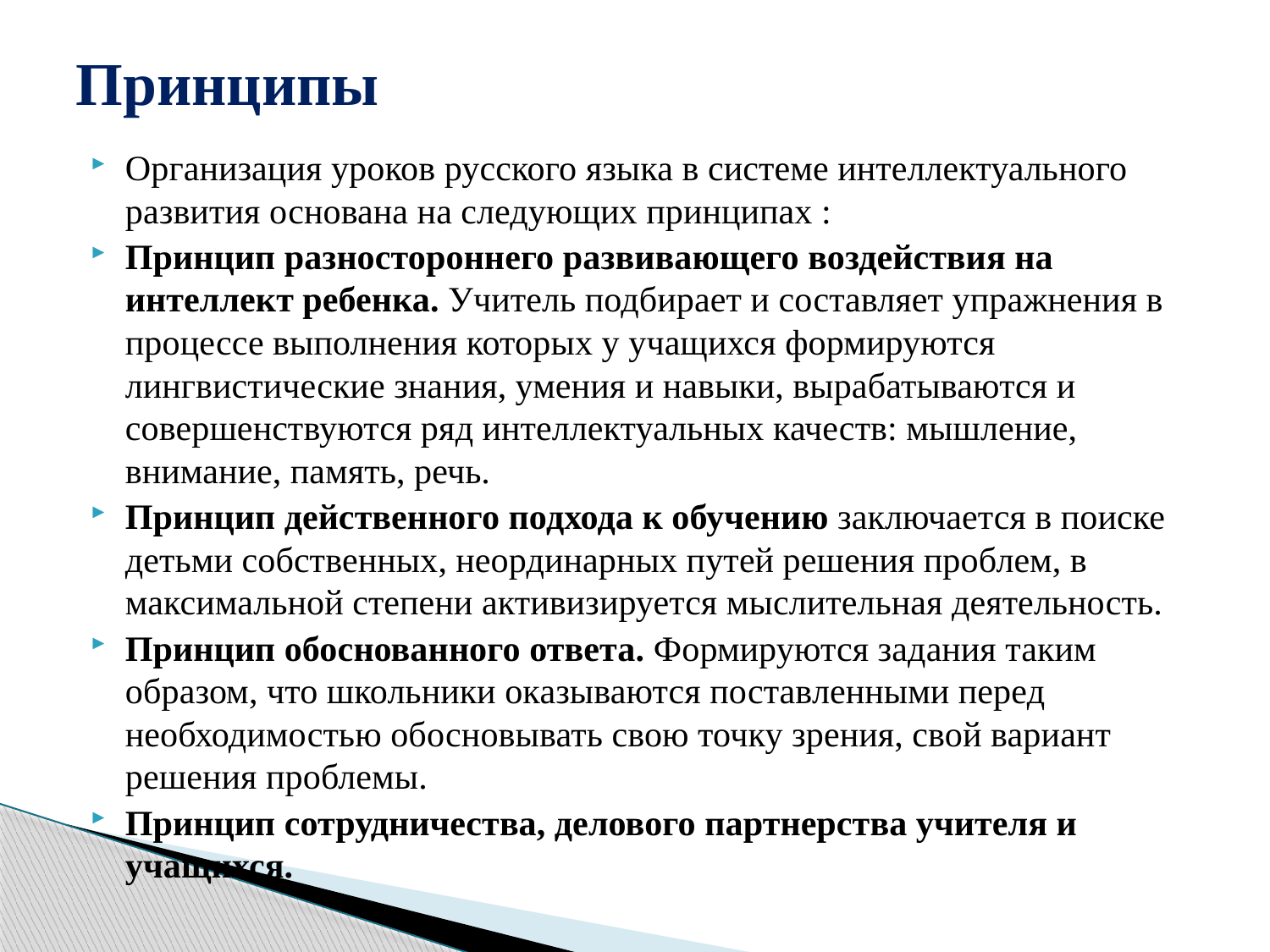

# Принципы
Организация уроков русского языка в системе интеллектуального развития основана на следующих принципах :
Принцип разностороннего развивающего воздействия на интеллект ребенка. Учитель подбирает и составляет упражнения в процессе выполнения которых у учащихся формируются лингвистические знания, умения и навыки, вырабатываются и совершенствуются ряд интеллектуальных качеств: мышление, внимание, память, речь.
Принцип действенного подхода к обучению заключается в поиске детьми собственных, неординарных путей решения проблем, в максимальной степени активизируется мыслительная деятельность.
Принцип обоснованного ответа. Формируются задания таким образом, что школьники оказываются поставленными перед необходимостью обосновывать свою точку зрения, свой вариант решения проблемы.
Принцип сотрудничества, делового партнерства учителя и учащихся.